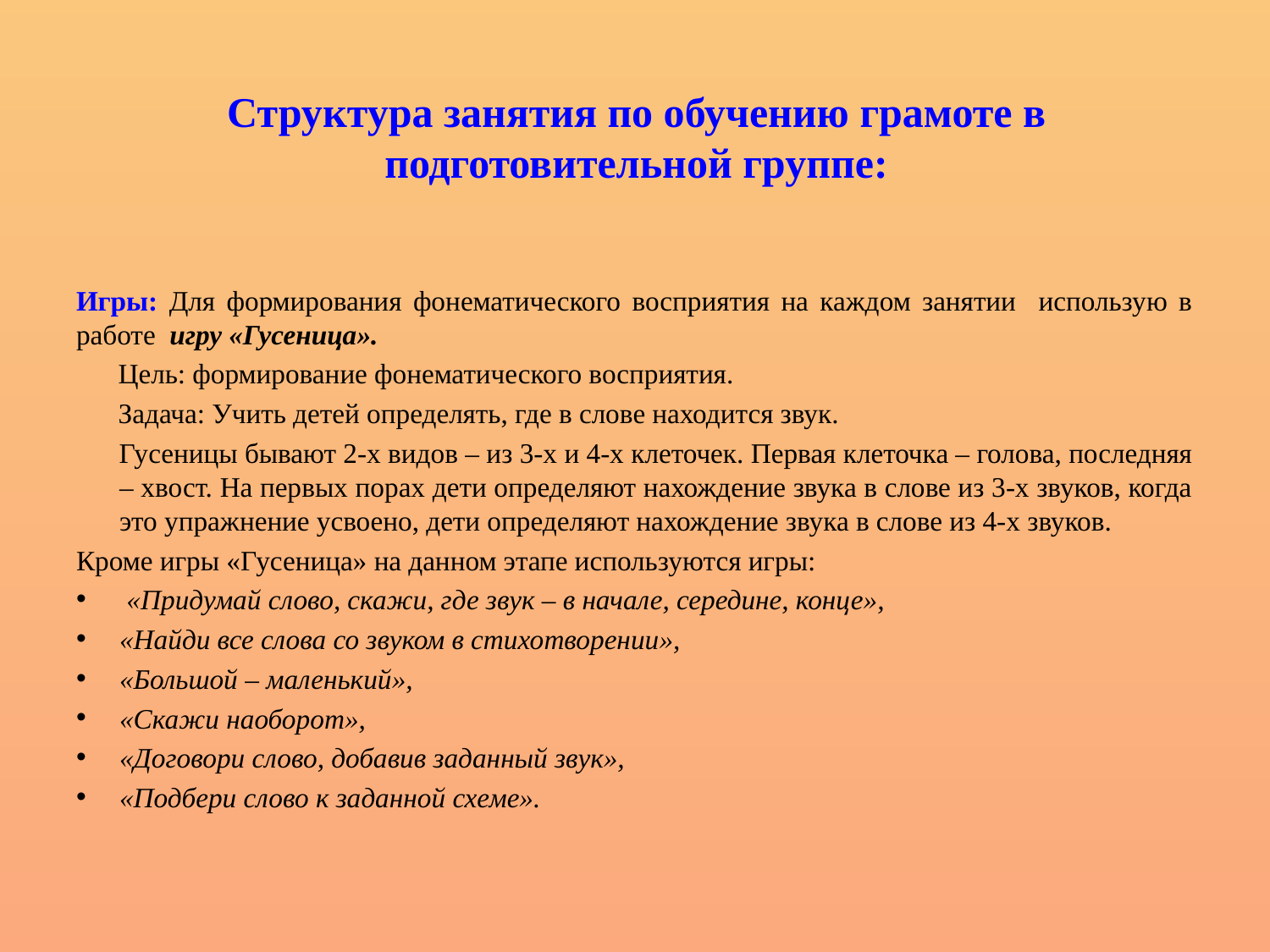

# Структура занятия по обучению грамоте в подготовительной группе:
Игры: Для формирования фонематического восприятия на каждом занятии  использую в работе  игру «Гусеница».
      Цель: формирование фонематического восприятия.
      Задача: Учить детей определять, где в слове находится звук.
      Гусеницы бывают 2-х видов – из 3-х и 4-х клеточек. Первая клеточка – голова, последняя – хвост. На первых порах дети определяют нахождение звука в слове из 3-х звуков, когда это упражнение усвоено, дети определяют нахождение звука в слове из 4-х звуков.
Кроме игры «Гусеница» на данном этапе используются игры:
 «Придумай слово, скажи, где звук – в начале, середине, конце»,
«Найди все слова со звуком в стихотворении»,
«Большой – маленький»,
«Скажи наоборот»,
«Договори слово, добавив заданный звук»,
«Подбери слово к заданной схеме».